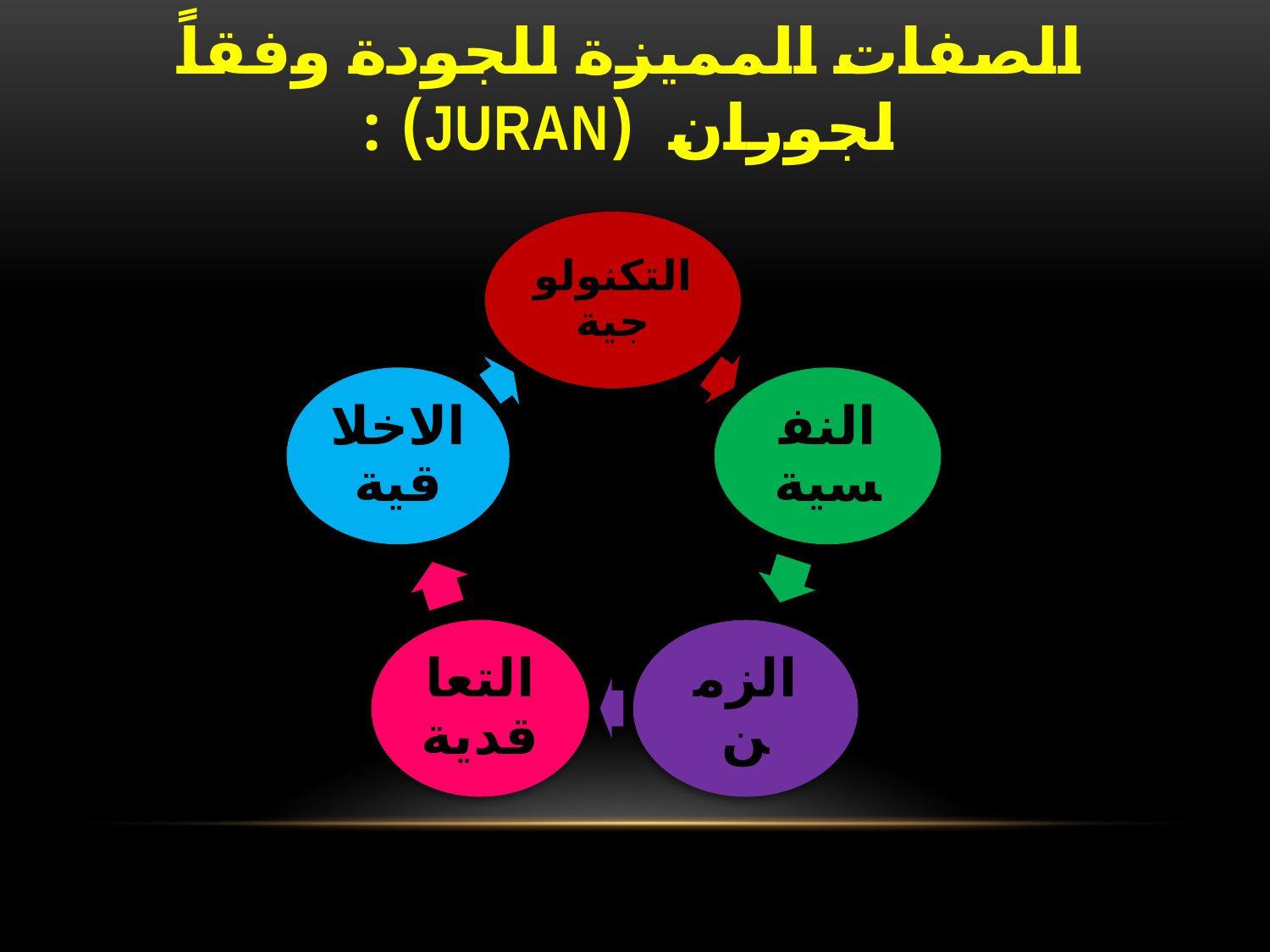

# الصفات المميزة للجودة وفقاً لجوران  (Juran) :
التكنولوجية

النفسية

الزمن

التعاقدية

الاخلاقية